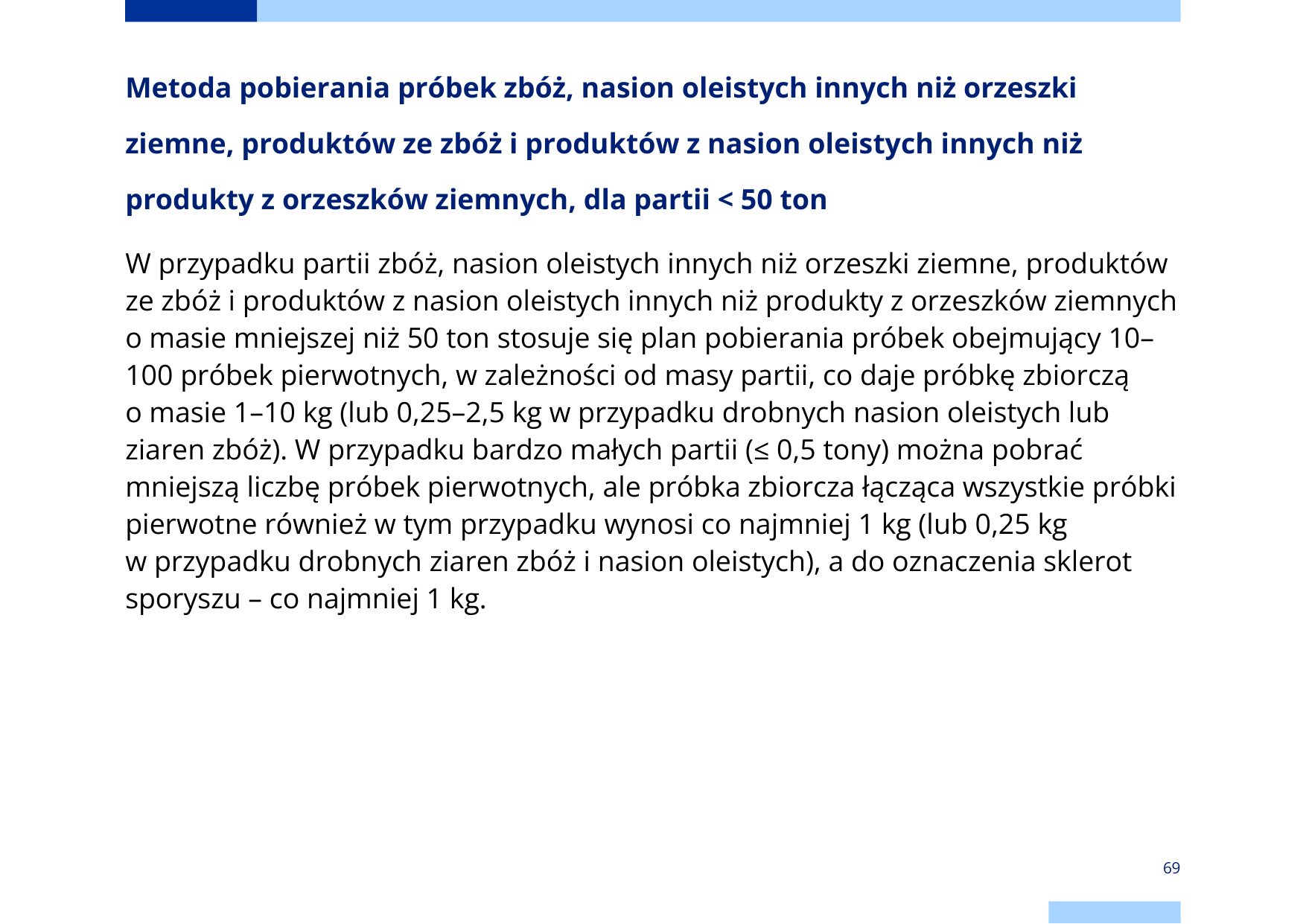

# Metoda pobierania próbek zbóż, nasion oleistych innych niż orzeszki ziemne, produktów ze zbóż i produktów z nasion oleistych innych niż produkty z orzeszków ziemnych, dla partii < 50 ton
W przypadku partii zbóż, nasion oleistych innych niż orzeszki ziemne, produktów ze zbóż i produktów z nasion oleistych innych niż produkty z orzeszków ziemnych o masie mniejszej niż 50 ton stosuje się plan pobierania próbek obejmujący 10–100 próbek pierwotnych, w zależności od masy partii, co daje próbkę zbiorczą o masie 1–10 kg (lub 0,25–2,5 kg w przypadku drobnych nasion oleistych lub ziaren zbóż). W przypadku bardzo małych partii (≤ 0,5 tony) można pobrać mniejszą liczbę próbek pierwotnych, ale próbka zbiorcza łącząca wszystkie próbki pierwotne również w tym przypadku wynosi co najmniej 1 kg (lub 0,25 kg w przypadku drobnych ziaren zbóż i nasion oleistych), a do oznaczenia sklerot sporyszu – co najmniej 1 kg.
69